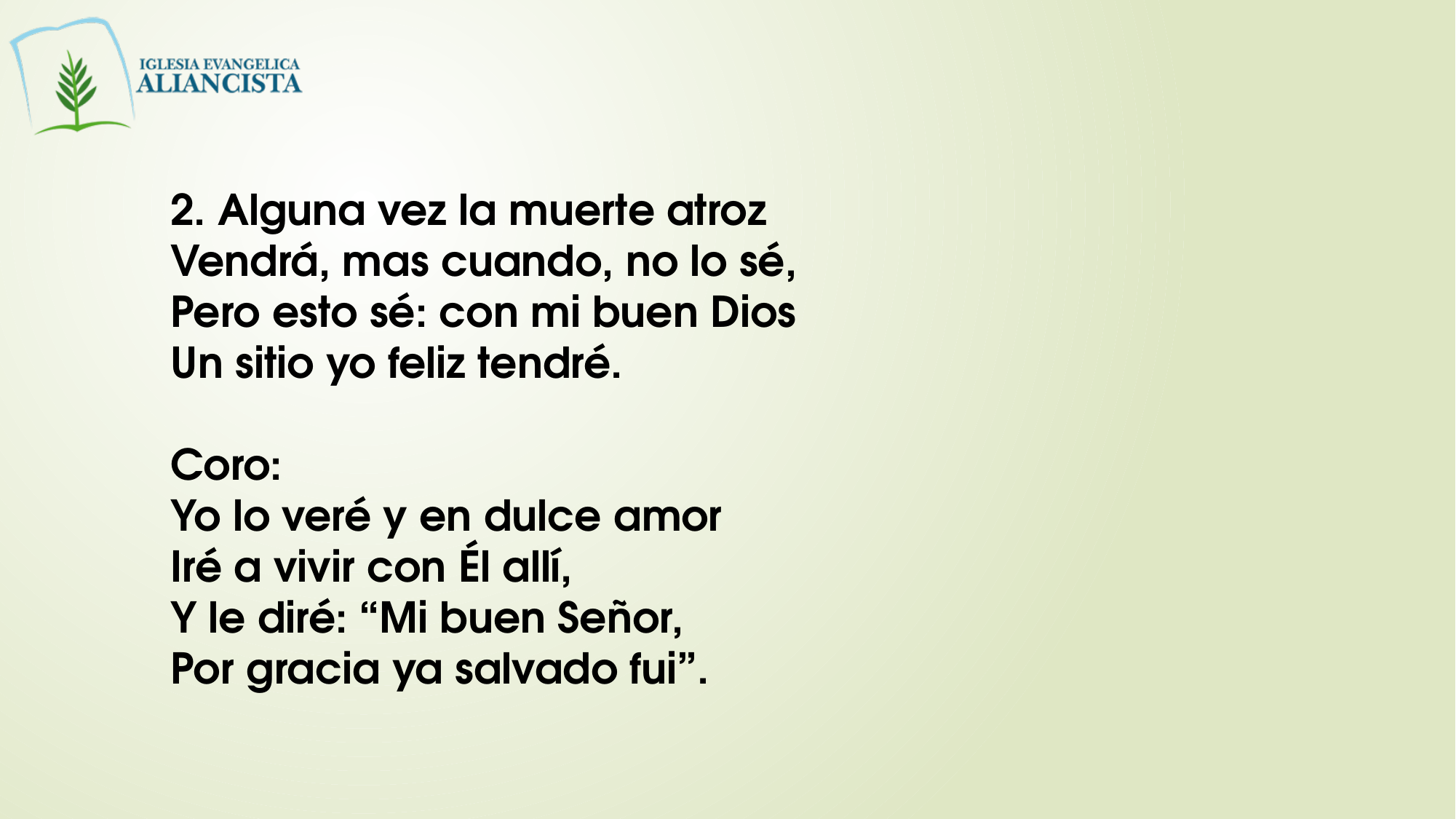

2. Alguna vez la muerte atroz
Vendrá, mas cuando, no lo sé,
Pero esto sé: con mi buen Dios
Un sitio yo feliz tendré.

Coro:
Yo lo veré y en dulce amor
Iré a vivir con Él allí,
Y le diré: “Mi buen Señor,
Por gracia ya salvado fui”.